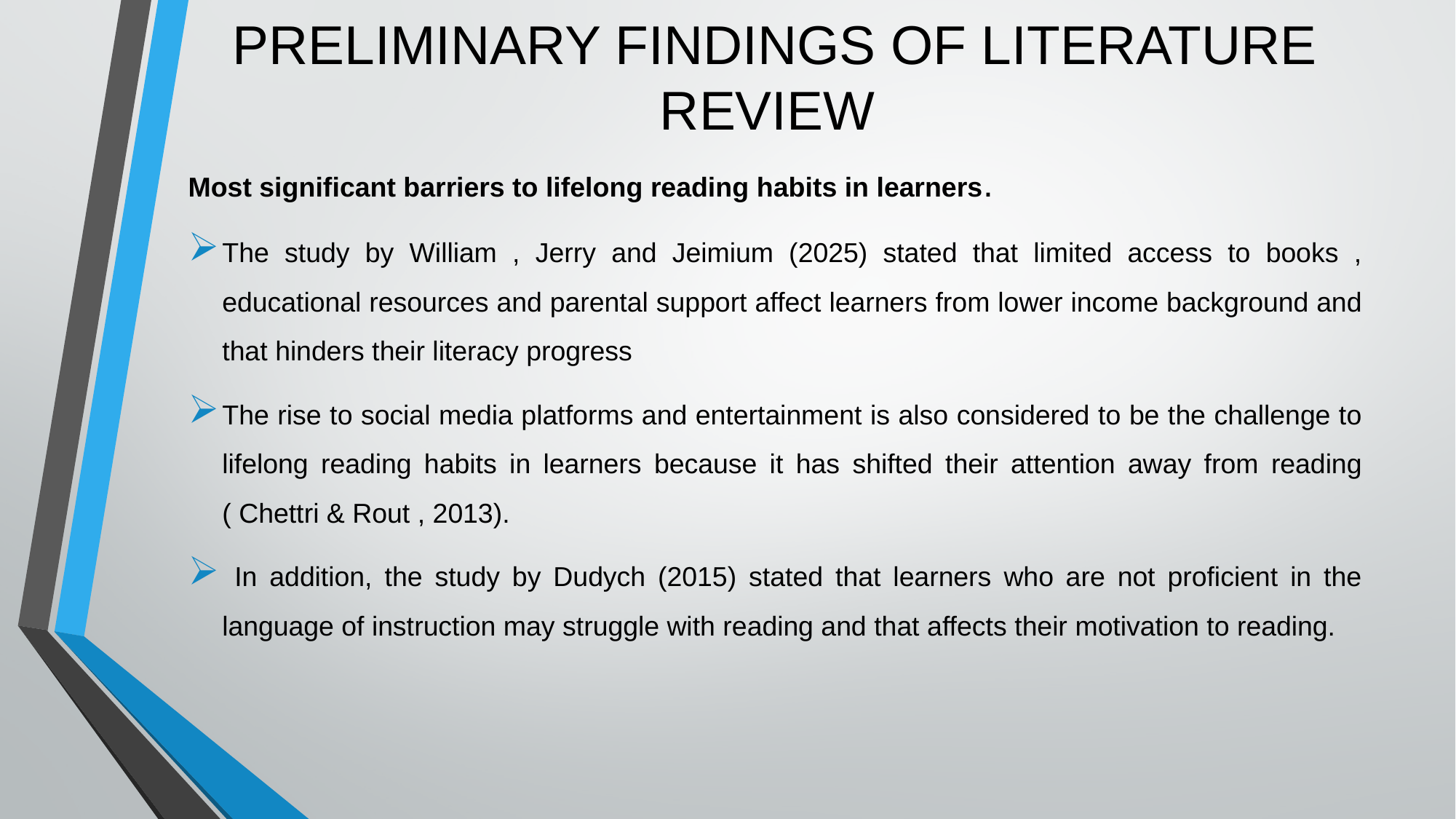

# PRELIMINARY FINDINGS OF LITERATURE REVIEW
Most significant barriers to lifelong reading habits in learners.
The study by William , Jerry and Jeimium (2025) stated that limited access to books , educational resources and parental support affect learners from lower income background and that hinders their literacy progress
The rise to social media platforms and entertainment is also considered to be the challenge to lifelong reading habits in learners because it has shifted their attention away from reading ( Chettri & Rout , 2013).
 In addition, the study by Dudych (2015) stated that learners who are not proficient in the language of instruction may struggle with reading and that affects their motivation to reading.